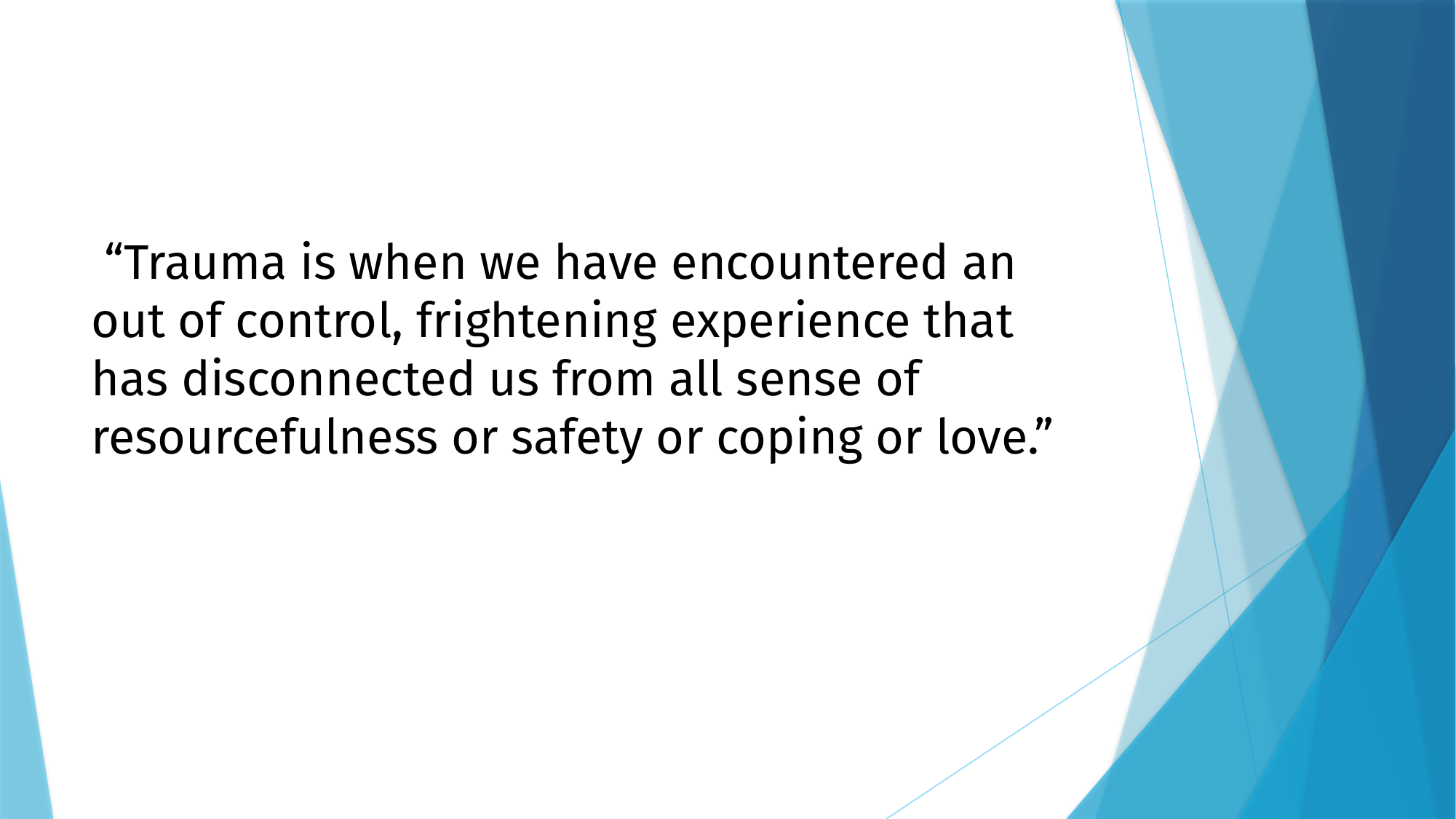

# “Trauma is when we have encountered an out of control, frightening experience that has disconnected us from all sense of resourcefulness or safety or coping or love.”